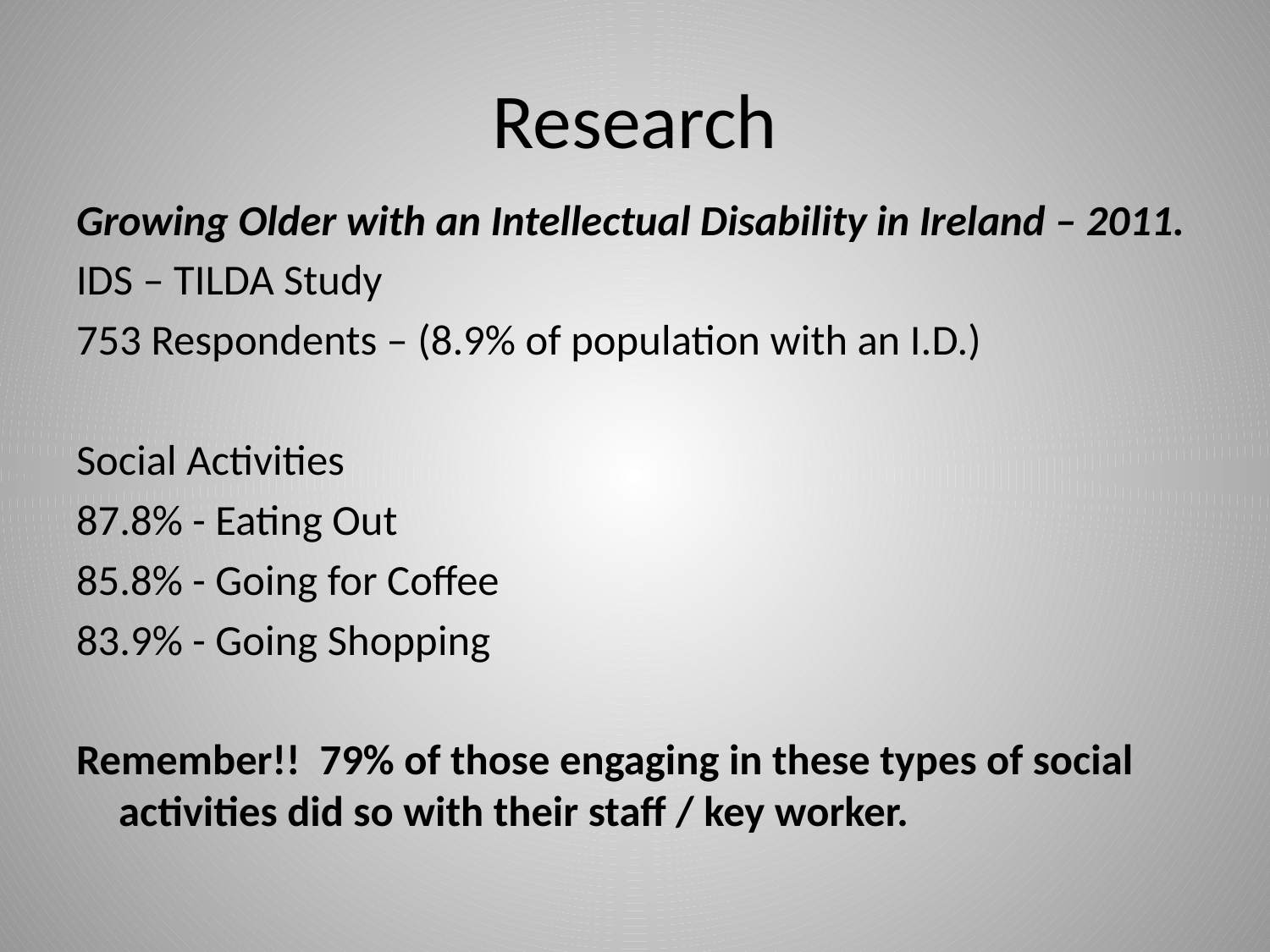

# Research
Growing Older with an Intellectual Disability in Ireland – 2011.
IDS – TILDA Study
753 Respondents – (8.9% of population with an I.D.)

Social Activities
87.8% - Eating Out
85.8% - Going for Coffee
83.9% - Going Shopping

Remember!!  79% of those engaging in these types of social activities did so with their staff / key worker.